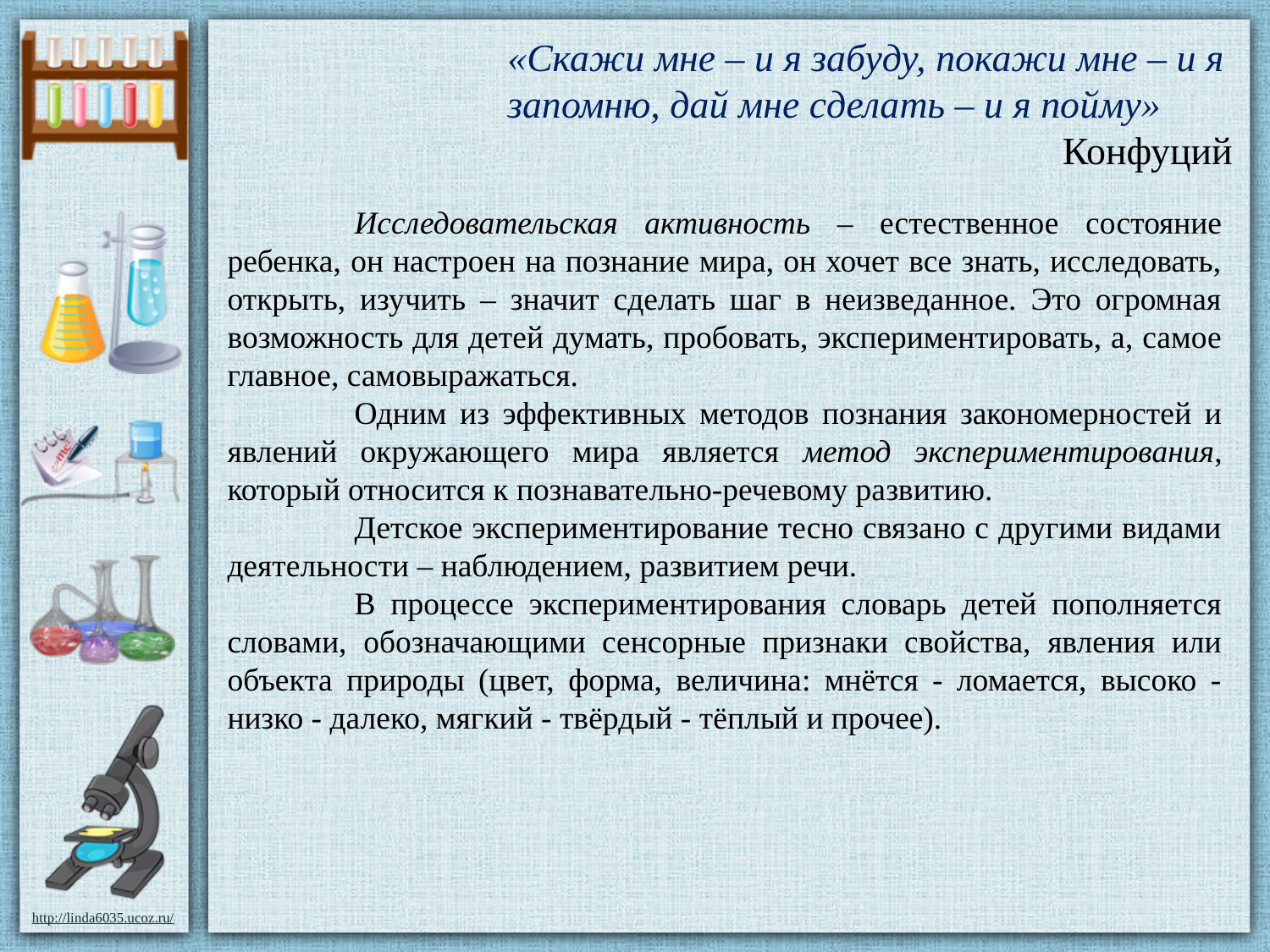

«Скажи мне – и я забуду, покажи мне – и я запомню, дай мне сделать – и я пойму»
                               Конфуций
	Исследовательская активность – естественное состояние ребенка, он настроен на познание мира, он хочет все знать, исследовать, открыть, изучить – значит сделать шаг в неизведанное. Это огромная возможность для детей думать, пробовать, экспериментировать, а, самое главное, самовыражаться.
	Одним из эффективных методов познания закономерностей и явлений окружающего мира является метод экспериментирования, который относится к познавательно-речевому развитию.
	Детское экспериментирование тесно связано с другими видами деятельности – наблюдением, развитием речи.
	В процессе экспериментирования словарь детей пополняется словами, обозначающими сенсорные признаки свойства, явления или объекта природы (цвет, форма, величина: мнётся - ломается, высоко - низко - далеко, мягкий - твёрдый - тёплый и прочее).